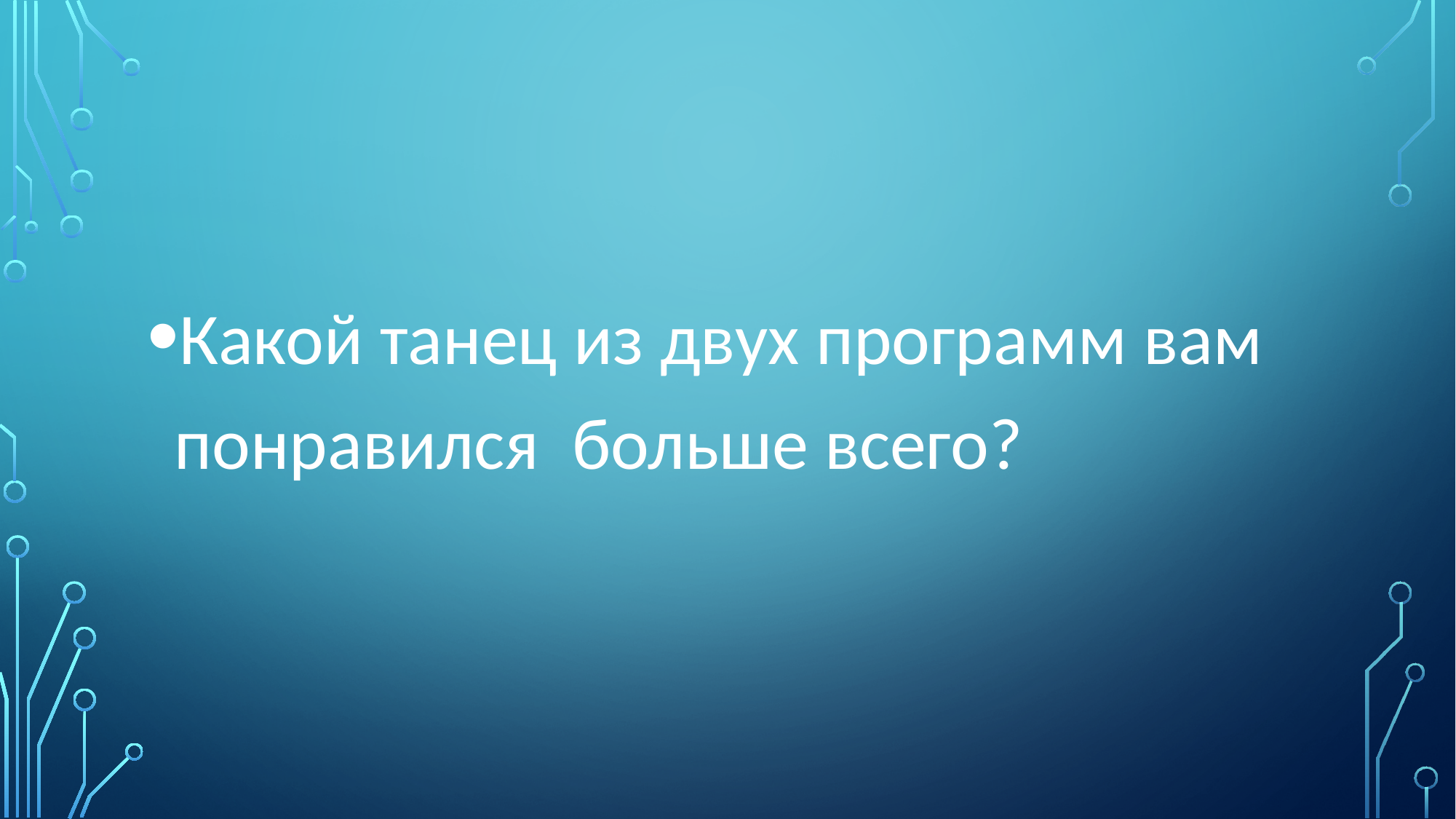

#
Какой танец из двух программ вам понравился  больше всего?